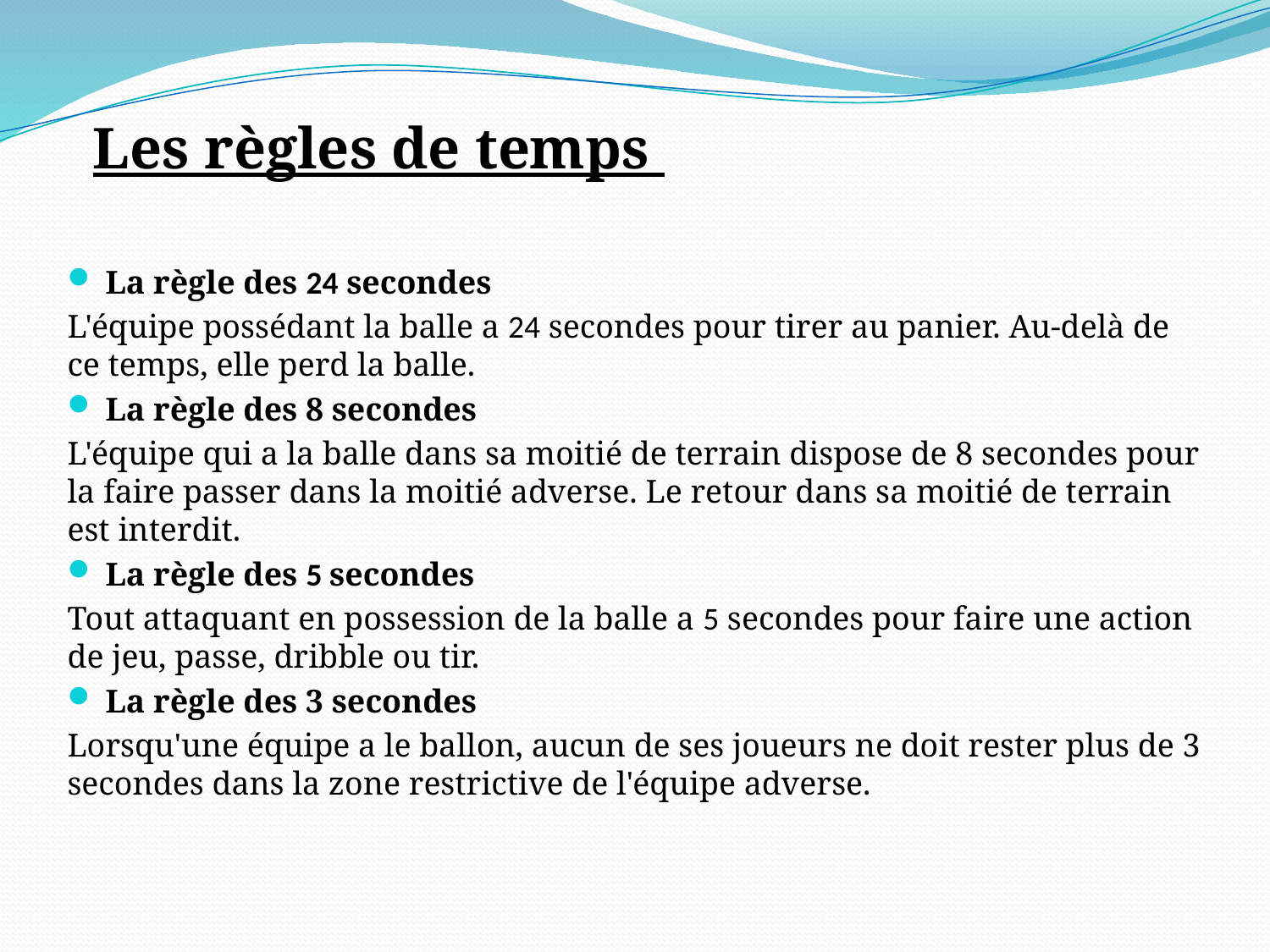

Les règles de temps
La règle des 24 secondes
L'équipe possédant la balle a 24 secondes pour tirer au panier. Au-delà de ce temps, elle perd la balle.
La règle des 8 secondes
L'équipe qui a la balle dans sa moitié de terrain dispose de 8 secondes pour la faire passer dans la moitié adverse. Le retour dans sa moitié de terrain est interdit.
La règle des 5 secondes
Tout attaquant en possession de la balle a 5 secondes pour faire une action de jeu, passe, dribble ou tir.
La règle des 3 secondes
Lorsqu'une équipe a le ballon, aucun de ses joueurs ne doit rester plus de 3 secondes dans la zone restrictive de l'équipe adverse.